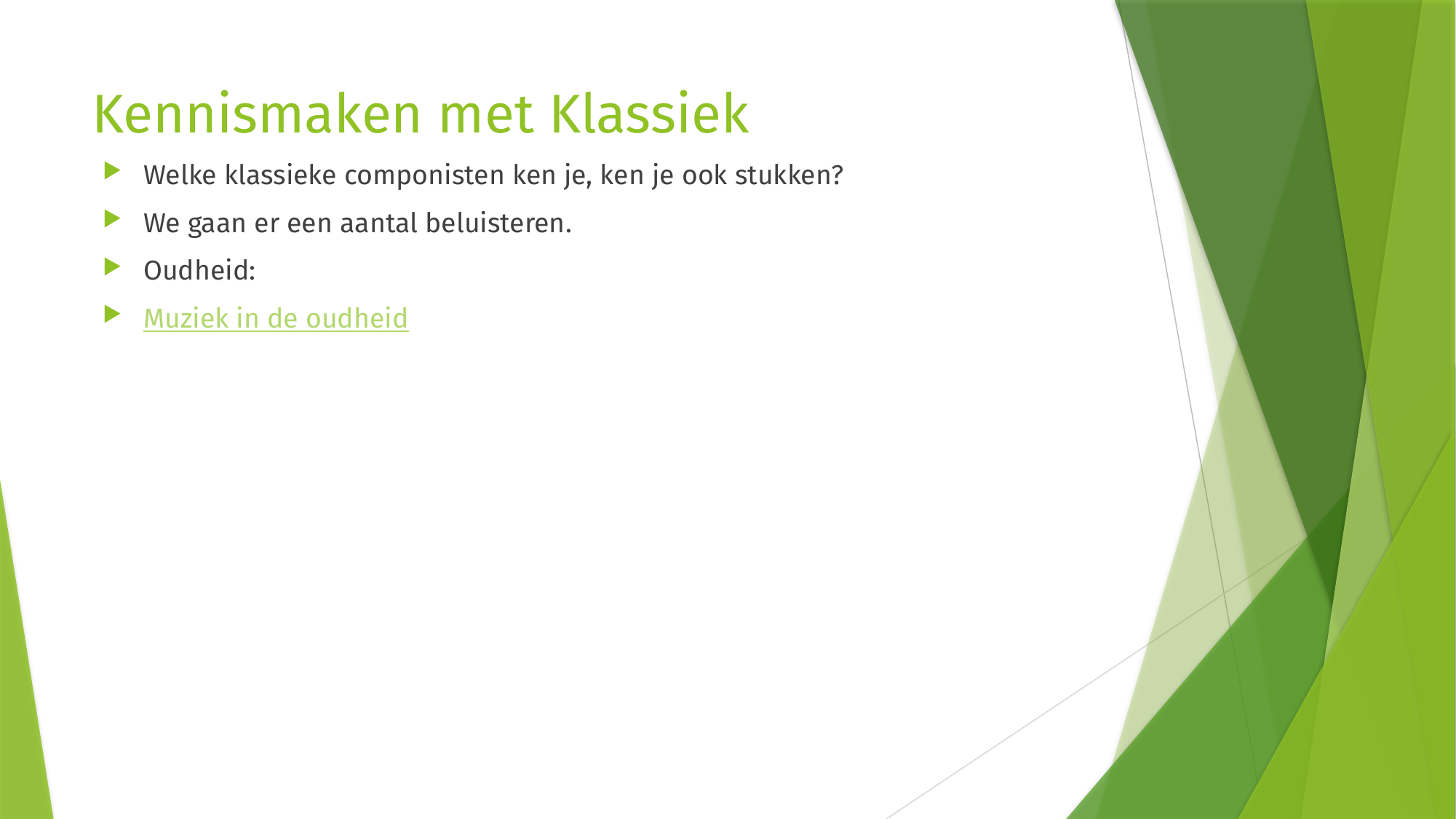

# Kennismaken met Klassiek
Welke klassieke componisten ken je, ken je ook stukken?
We gaan er een aantal beluisteren.
Oudheid:
Muziek in de oudheid